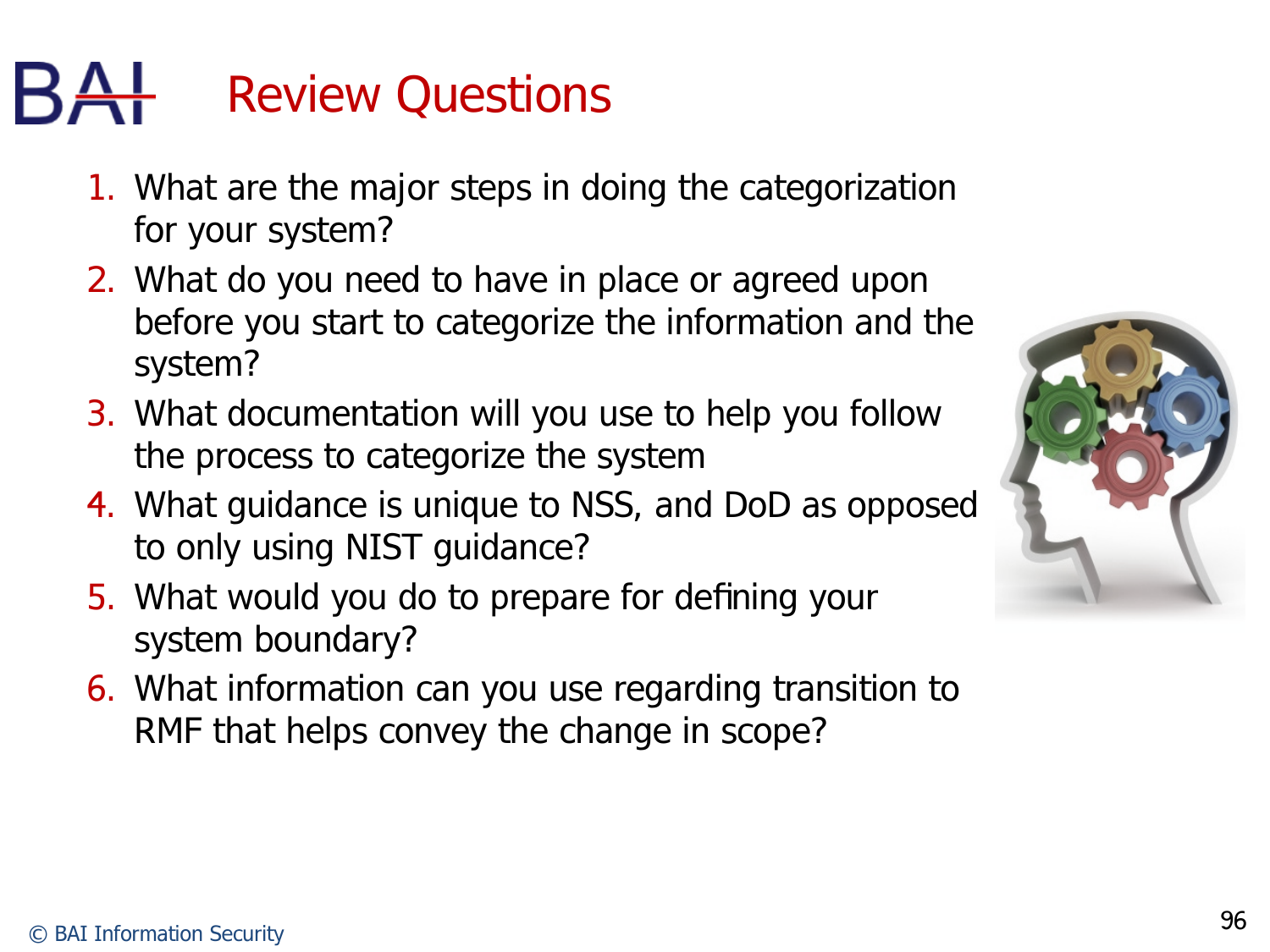

Review Questions
What are the major steps in doing the categorization for your system?
What do you need to have in place or agreed upon before you start to categorize the information and the system?
What documentation will you use to help you follow the process to categorize the system
What guidance is unique to NSS, and DoD as opposed to only using NIST guidance?
What would you do to prepare for defining your system boundary?
What information can you use regarding transition to RMF that helps convey the change in scope?